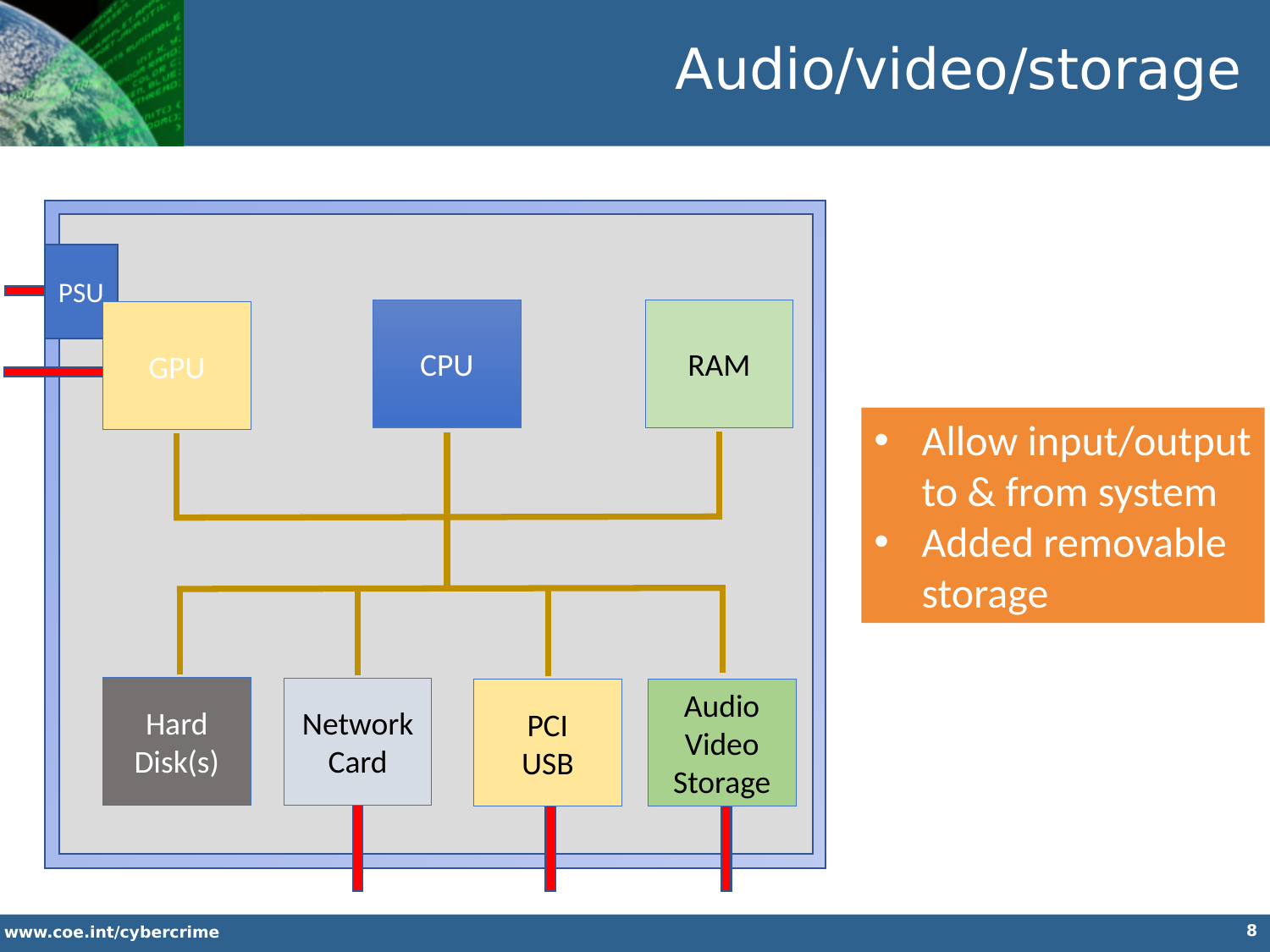

Audio/video/storage

PSU

CPU
RAM
GPU

Allow input/output to & from system
Added removable storage

Hard Disk(s)
Network Card
PCI
USB
Audio
Video
Storage